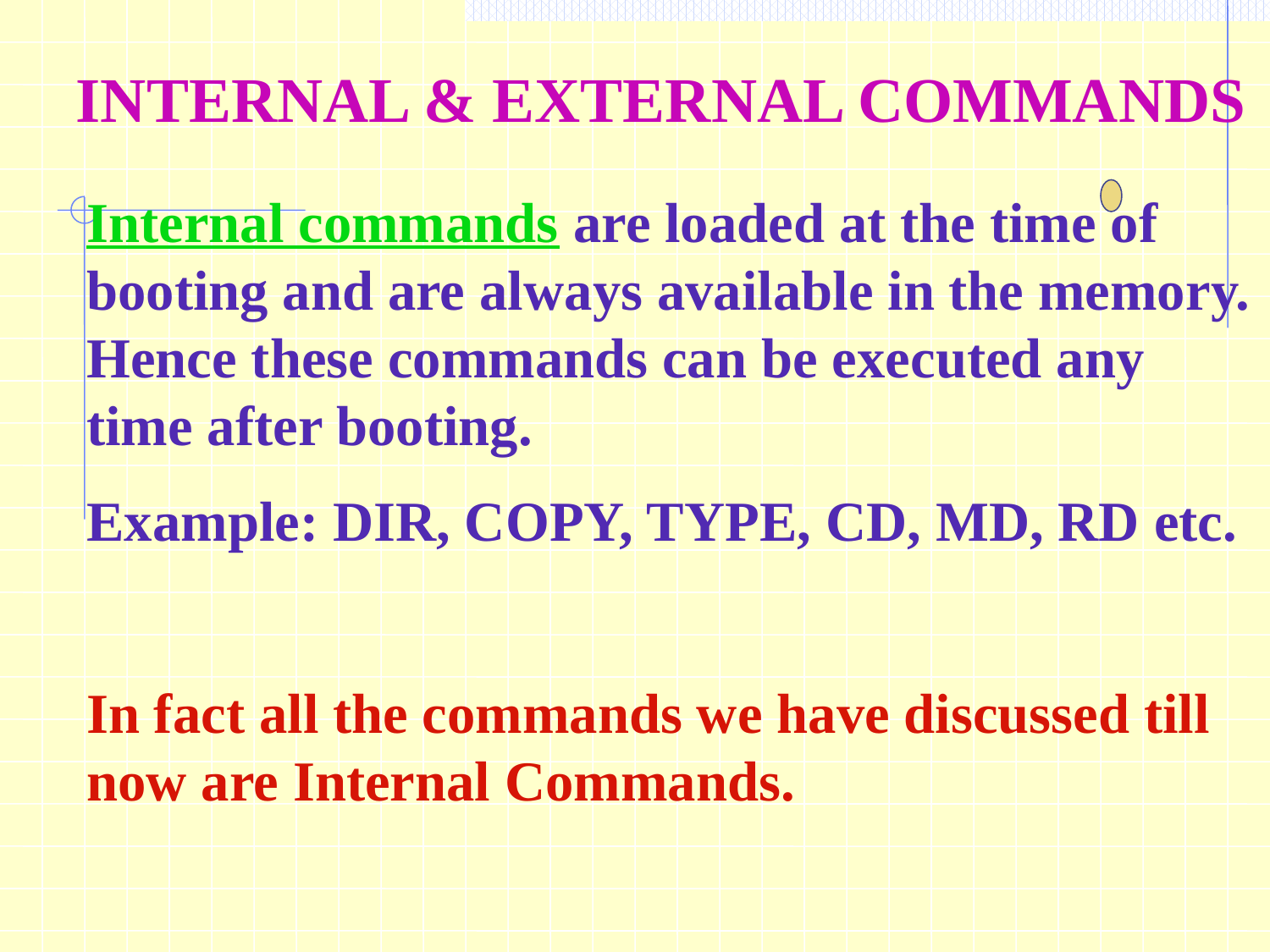

INTERNAL & EXTERNAL COMMANDS
Internal commands are loaded at the time of booting and are always available in the memory. Hence these commands can be executed any time after booting.
Example: DIR, COPY, TYPE, CD, MD, RD etc.

In fact all the commands we have discussed till now are Internal Commands.